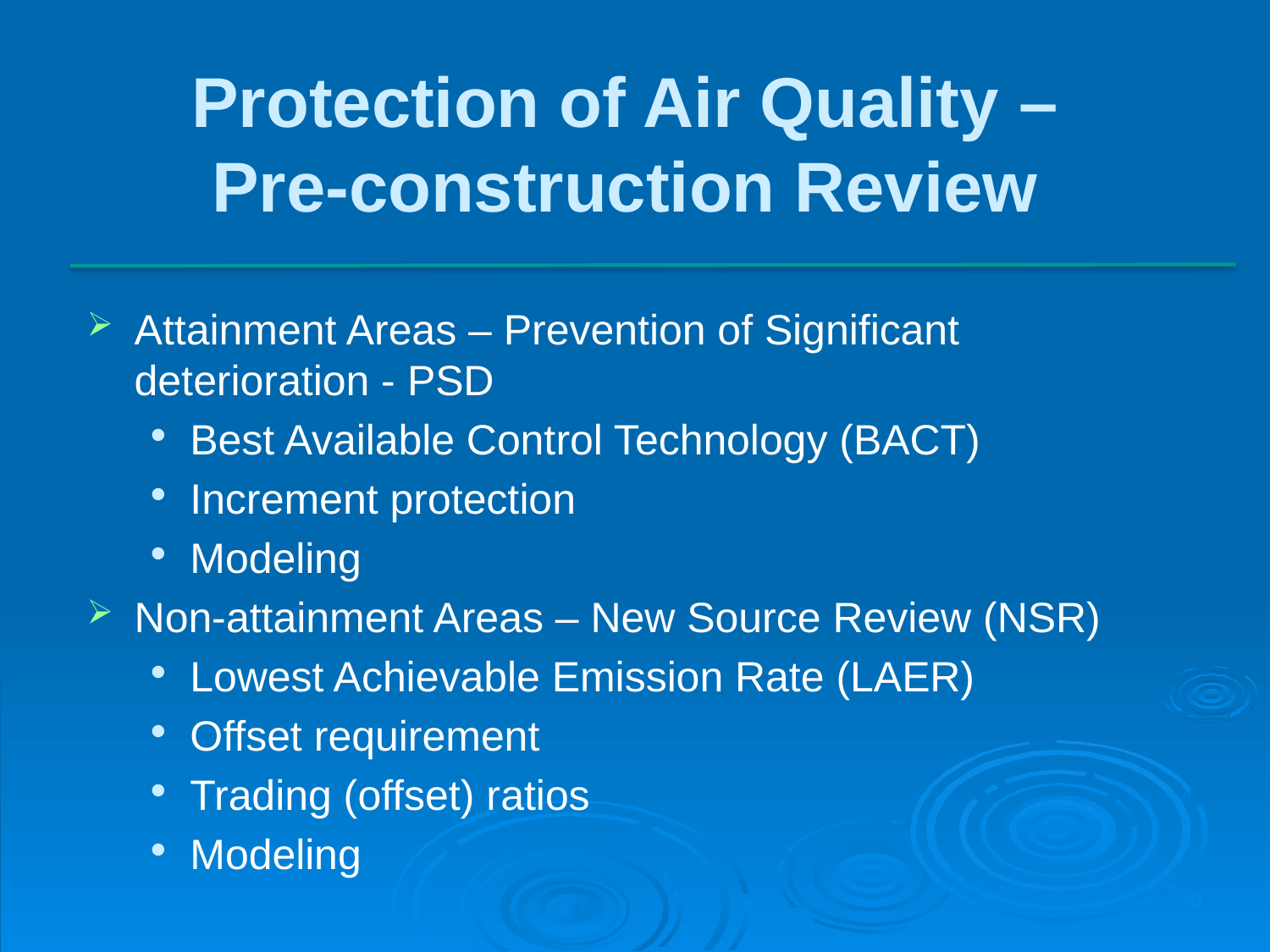

Protection of Air Quality –
Pre-construction Review
Attainment Areas – Prevention of Significant deterioration - PSD
Best Available Control Technology (BACT)
Increment protection
Modeling
Non-attainment Areas – New Source Review (NSR)
Lowest Achievable Emission Rate (LAER)
Offset requirement
Trading (offset) ratios
Modeling

20